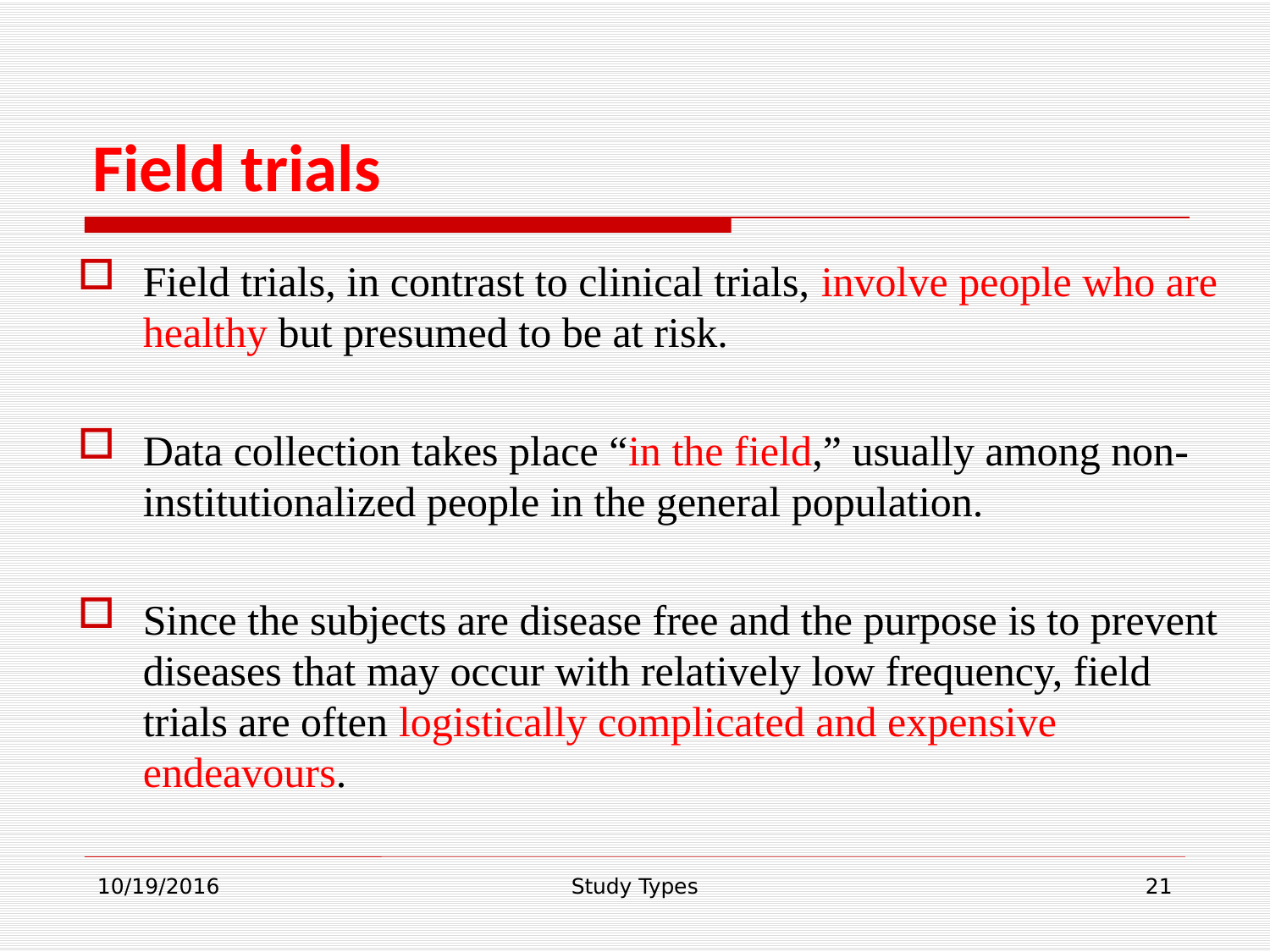

# Field trials
Field trials, in contrast to clinical trials, involve people who are healthy but presumed to be at risk.

Data collection takes place “in the field,” usually among non-institutionalized people in the general population.

Since the subjects are disease free and the purpose is to prevent diseases that may occur with relatively low frequency, field trials are often logistically complicated and expensive endeavours.
10/19/2016
Study Types
21